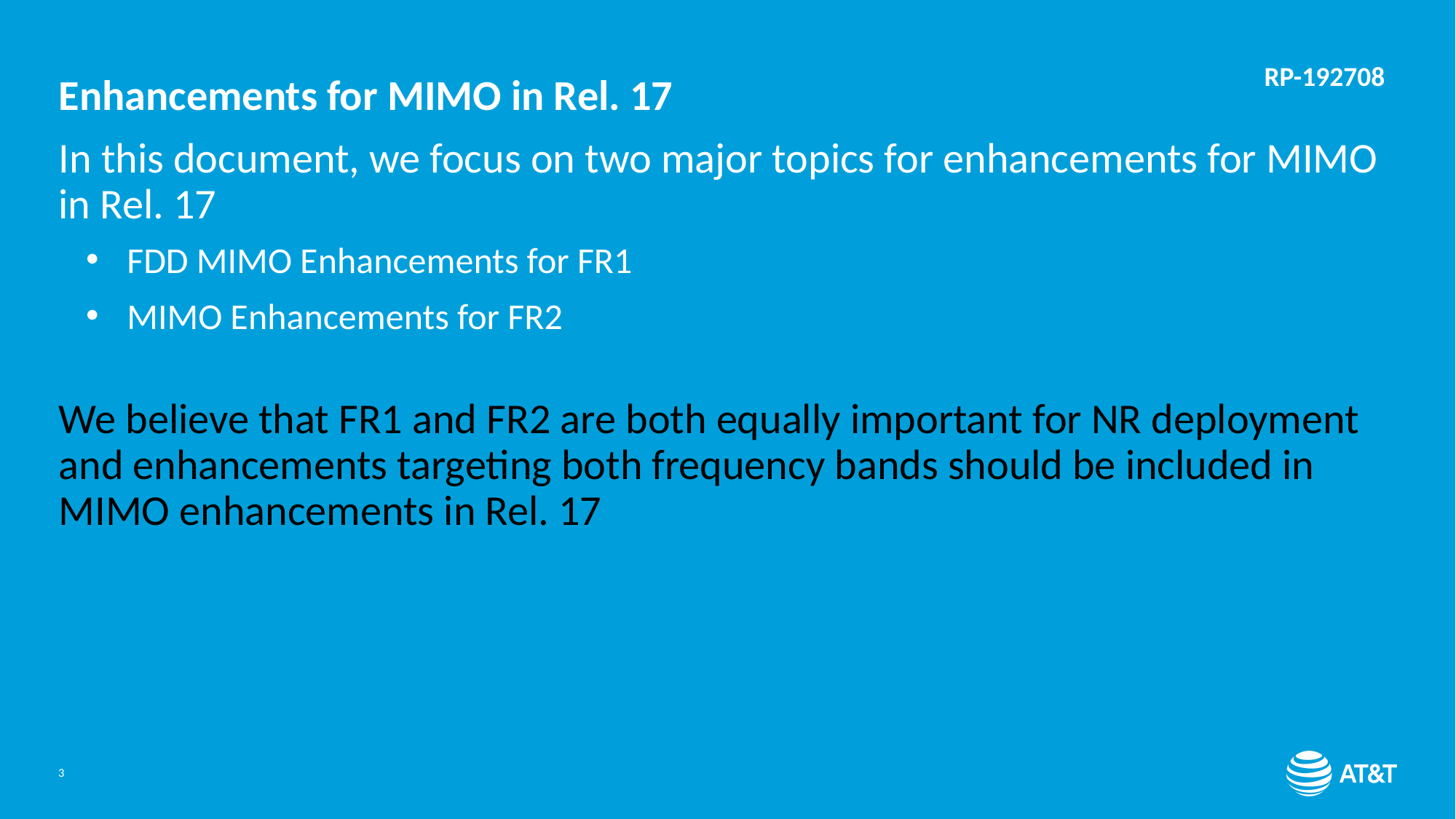

RP-192708
# Enhancements for MIMO in Rel. 17
In this document, we focus on two major topics for enhancements for MIMO in Rel. 17
FDD MIMO Enhancements for FR1
MIMO Enhancements for FR2

We believe that FR1 and FR2 are both equally important for NR deployment and enhancements targeting both frequency bands should be included in MIMO enhancements in Rel. 17

3